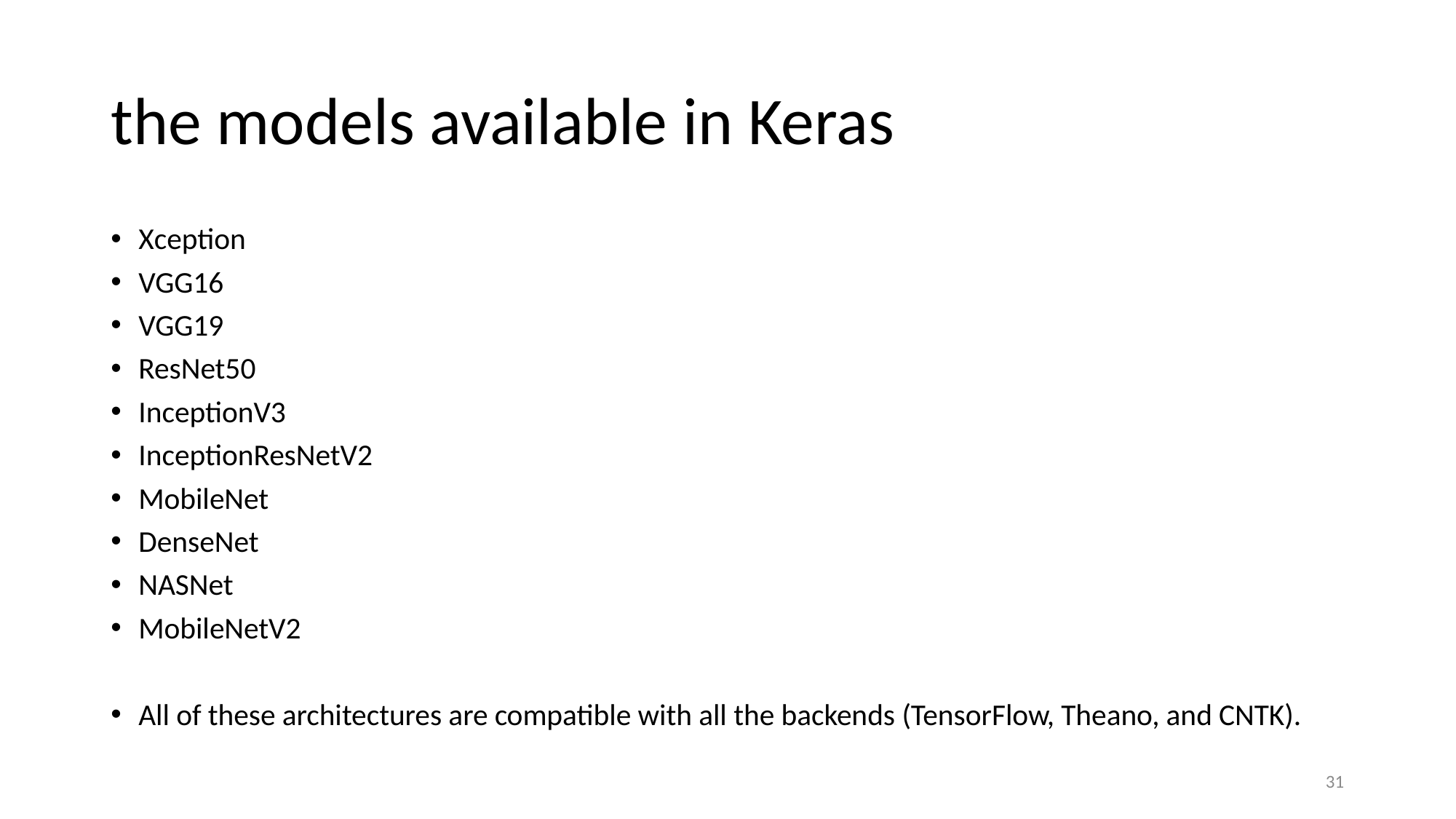

# the models available in Keras
Xception
VGG16
VGG19
ResNet50
InceptionV3
InceptionResNetV2
MobileNet
DenseNet
NASNet
MobileNetV2

All of these architectures are compatible with all the backends (TensorFlow, Theano, and CNTK).

31